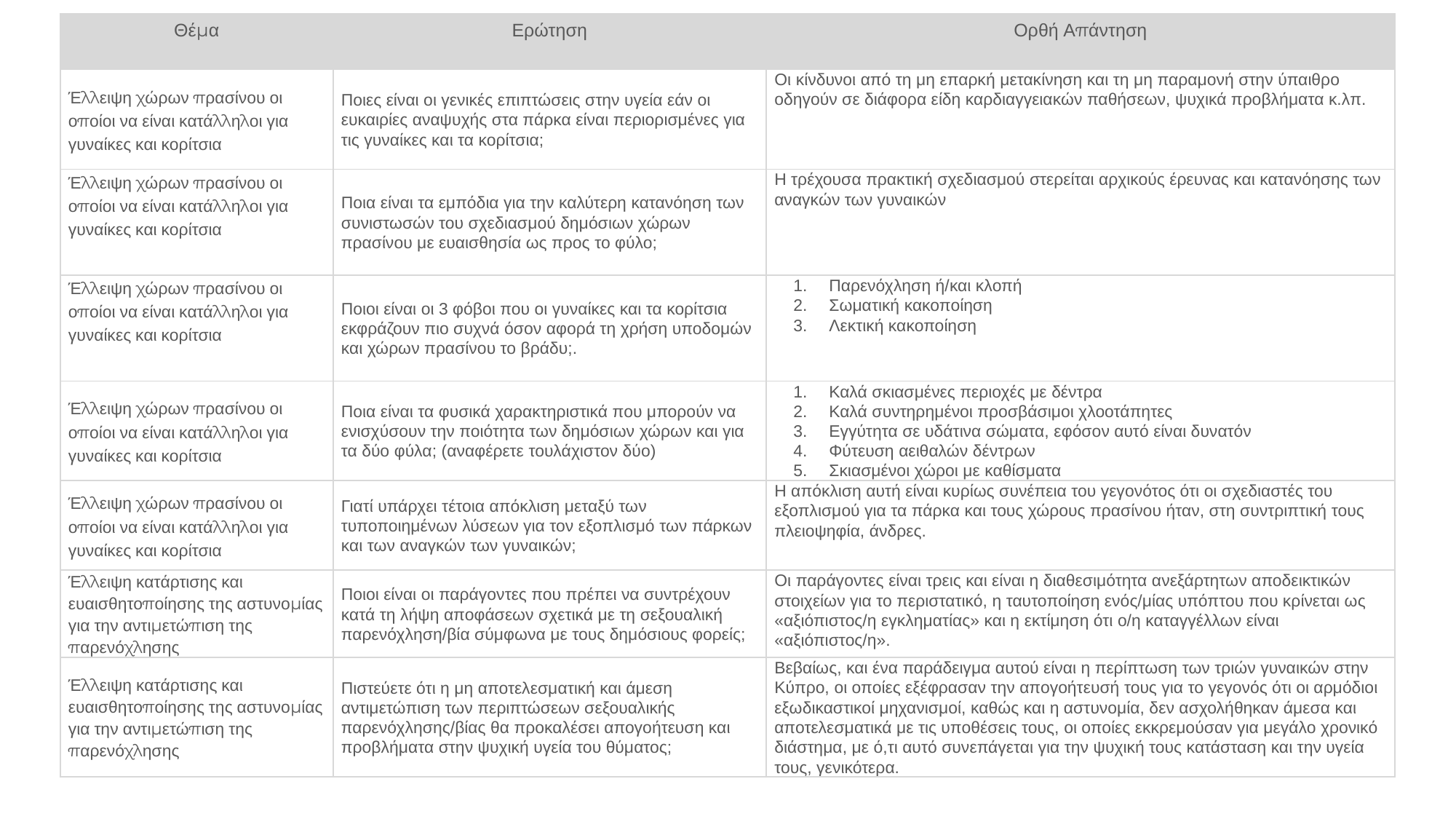

| Θέμα | Ερώτηση | Ορθή Απάντηση |
| --- | --- | --- |
| Έλλειψη χώρων πρασίνου οι οποίοι να είναι κατάλληλοι για γυναίκες και κορίτσια | Ποιες είναι οι γενικές επιπτώσεις στην υγεία εάν οι ευκαιρίες αναψυχής στα πάρκα είναι περιορισμένες για τις γυναίκες και τα κορίτσια; | Οι κίνδυνοι από τη μη επαρκή μετακίνηση και τη μη παραμονή στην ύπαιθρο οδηγούν σε διάφορα είδη καρδιαγγειακών παθήσεων, ψυχικά προβλήματα κ.λπ. |
| Έλλειψη χώρων πρασίνου οι οποίοι να είναι κατάλληλοι για γυναίκες και κορίτσια | Ποια είναι τα εμπόδια για την καλύτερη κατανόηση των συνιστωσών του σχεδιασμού δημόσιων χώρων πρασίνου με ευαισθησία ως προς το φύλο; | Η τρέχουσα πρακτική σχεδιασμού στερείται αρχικούς έρευνας και κατανόησης των αναγκών των γυναικών |
| Έλλειψη χώρων πρασίνου οι οποίοι να είναι κατάλληλοι για γυναίκες και κορίτσια | Ποιοι είναι οι 3 φόβοι που οι γυναίκες και τα κορίτσια εκφράζουν πιο συχνά όσον αφορά τη χρήση υποδομών και χώρων πρασίνου το βράδυ;. | Παρενόχληση ή/και κλοπή Σωματική κακοποίηση Λεκτική κακοποίηση |
| Έλλειψη χώρων πρασίνου οι οποίοι να είναι κατάλληλοι για γυναίκες και κορίτσια | Ποια είναι τα φυσικά χαρακτηριστικά που μπορούν να ενισχύσουν την ποιότητα των δημόσιων χώρων και για τα δύο φύλα; (αναφέρετε τουλάχιστον δύο) | Καλά σκιασμένες περιοχές με δέντρα Καλά συντηρημένοι προσβάσιμοι χλοοτάπητες Εγγύτητα σε υδάτινα σώματα, εφόσον αυτό είναι δυνατόν Φύτευση αειθαλών δέντρων Σκιασμένοι χώροι με καθίσματα |
| Έλλειψη χώρων πρασίνου οι οποίοι να είναι κατάλληλοι για γυναίκες και κορίτσια | Γιατί υπάρχει τέτοια απόκλιση μεταξύ των τυποποιημένων λύσεων για τον εξοπλισμό των πάρκων και των αναγκών των γυναικών; | Η απόκλιση αυτή είναι κυρίως συνέπεια του γεγονότος ότι οι σχεδιαστές του εξοπλισμού για τα πάρκα και τους χώρους πρασίνου ήταν, στη συντριπτική τους πλειοψηφία, άνδρες. |
| Έλλειψη κατάρτισης και ευαισθητοποίησης της αστυνομίας για την αντιμετώπιση της παρενόχλησης | Ποιοι είναι οι παράγοντες που πρέπει να συντρέχουν κατά τη λήψη αποφάσεων σχετικά με τη σεξουαλική παρενόχληση/βία σύμφωνα με τους δημόσιους φορείς; | Οι παράγοντες είναι τρεις και είναι η διαθεσιμότητα ανεξάρτητων αποδεικτικών στοιχείων για το περιστατικό, η ταυτοποίηση ενός/μίας υπόπτου που κρίνεται ως «αξιόπιστος/η εγκληματίας» και η εκτίμηση ότι ο/η καταγγέλλων είναι «αξιόπιστος/η». |
| Έλλειψη κατάρτισης και ευαισθητοποίησης της αστυνομίας για την αντιμετώπιση της παρενόχλησης | Πιστεύετε ότι η μη αποτελεσματική και άμεση αντιμετώπιση των περιπτώσεων σεξουαλικής παρενόχλησης/βίας θα προκαλέσει απογοήτευση και προβλήματα στην ψυχική υγεία του θύματος; | Βεβαίως, και ένα παράδειγμα αυτού είναι η περίπτωση των τριών γυναικών στην Κύπρο, οι οποίες εξέφρασαν την απογοήτευσή τους για το γεγονός ότι οι αρμόδιοι εξωδικαστικοί μηχανισμοί, καθώς και η αστυνομία, δεν ασχολήθηκαν άμεσα και αποτελεσματικά με τις υποθέσεις τους, οι οποίες εκκρεμούσαν για μεγάλο χρονικό διάστημα, με ό,τι αυτό συνεπάγεται για την ψυχική τους κατάσταση και την υγεία τους, γενικότερα. |